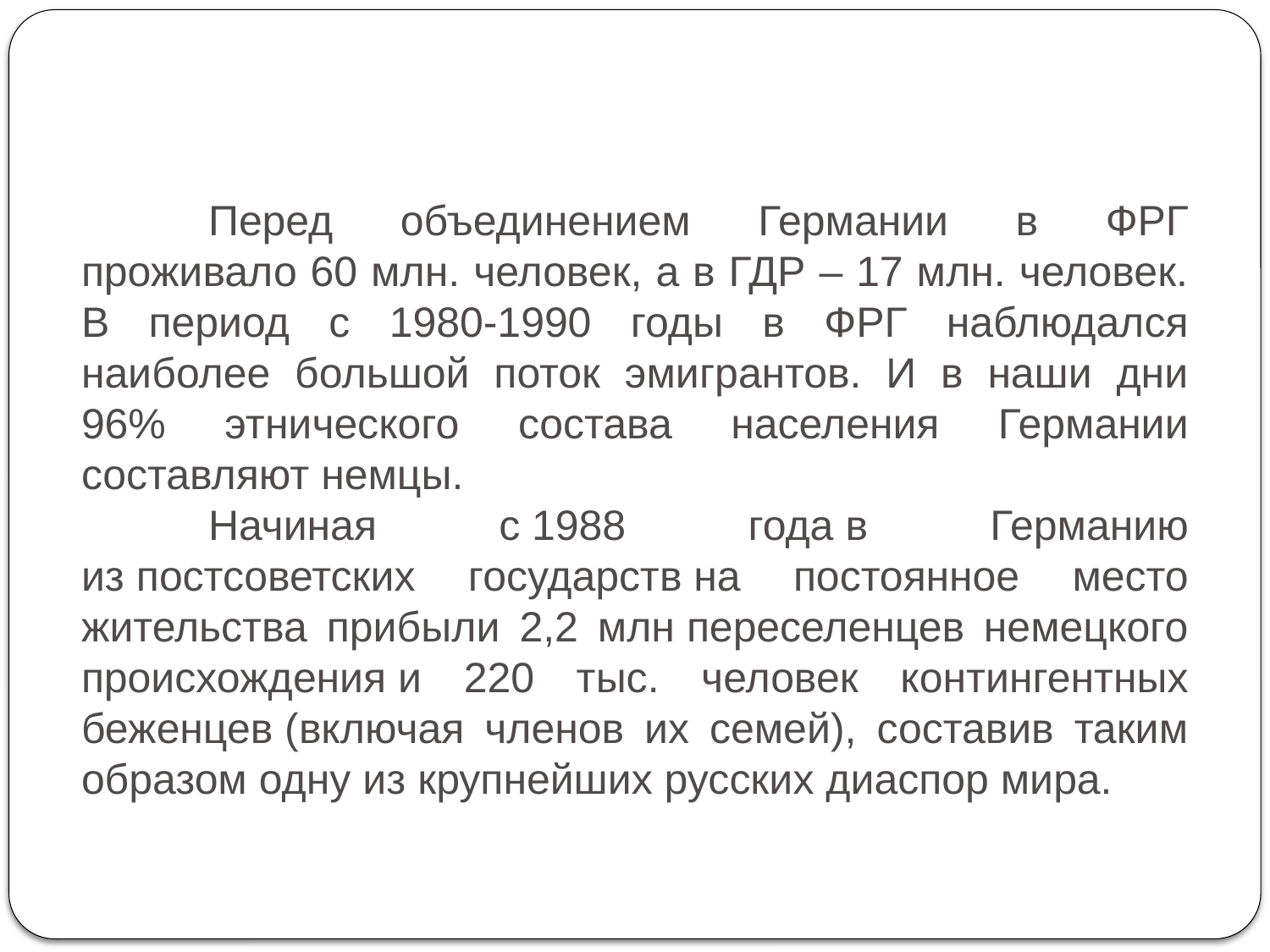

Перед объединением Германии в ФРГ проживало 60 млн. человек, а в ГДР – 17 млн. человек. В период с 1980-1990 годы в ФРГ наблюдался наиболее большой поток эмигрантов. И в наши дни 96% этнического состава населения Германии составляют немцы.
	Начиная с 1988 года в Германию из постсоветских государств на постоянное место жительства прибыли 2,2 млн переселенцев немецкого происхождения и 220 тыс. человек контингентных беженцев (включая членов их семей), составив таким образом одну из крупнейших русских диаспор мира.